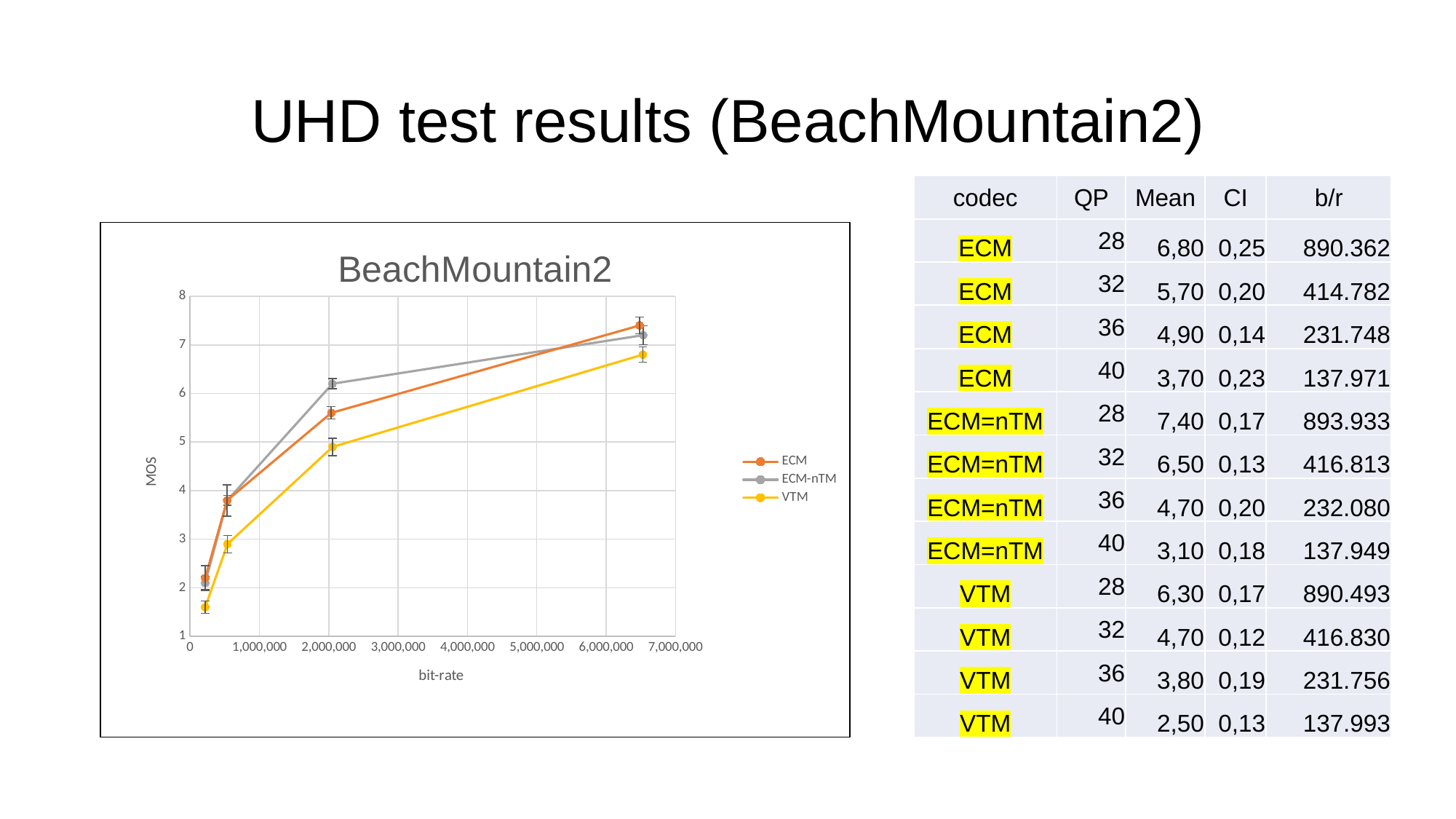

# UHD test results (BeachMountain2)
| codec | QP | Mean | CI | b/r |
| --- | --- | --- | --- | --- |
| ECM | 28 | 6,80 | 0,25 | 890.362 |
| ECM | 32 | 5,70 | 0,20 | 414.782 |
| ECM | 36 | 4,90 | 0,14 | 231.748 |
| ECM | 40 | 3,70 | 0,23 | 137.971 |
| ECM=nTM | 28 | 7,40 | 0,17 | 893.933 |
| ECM=nTM | 32 | 6,50 | 0,13 | 416.813 |
| ECM=nTM | 36 | 4,70 | 0,20 | 232.080 |
| ECM=nTM | 40 | 3,10 | 0,18 | 137.949 |
| VTM | 28 | 6,30 | 0,17 | 890.493 |
| VTM | 32 | 4,70 | 0,12 | 416.830 |
| VTM | 36 | 3,80 | 0,19 | 231.756 |
| VTM | 40 | 2,50 | 0,13 | 137.993 |

### Chart: BeachMountain2

| Category | ECM | ECM-nTM | VTM |
|---|---|---|---|